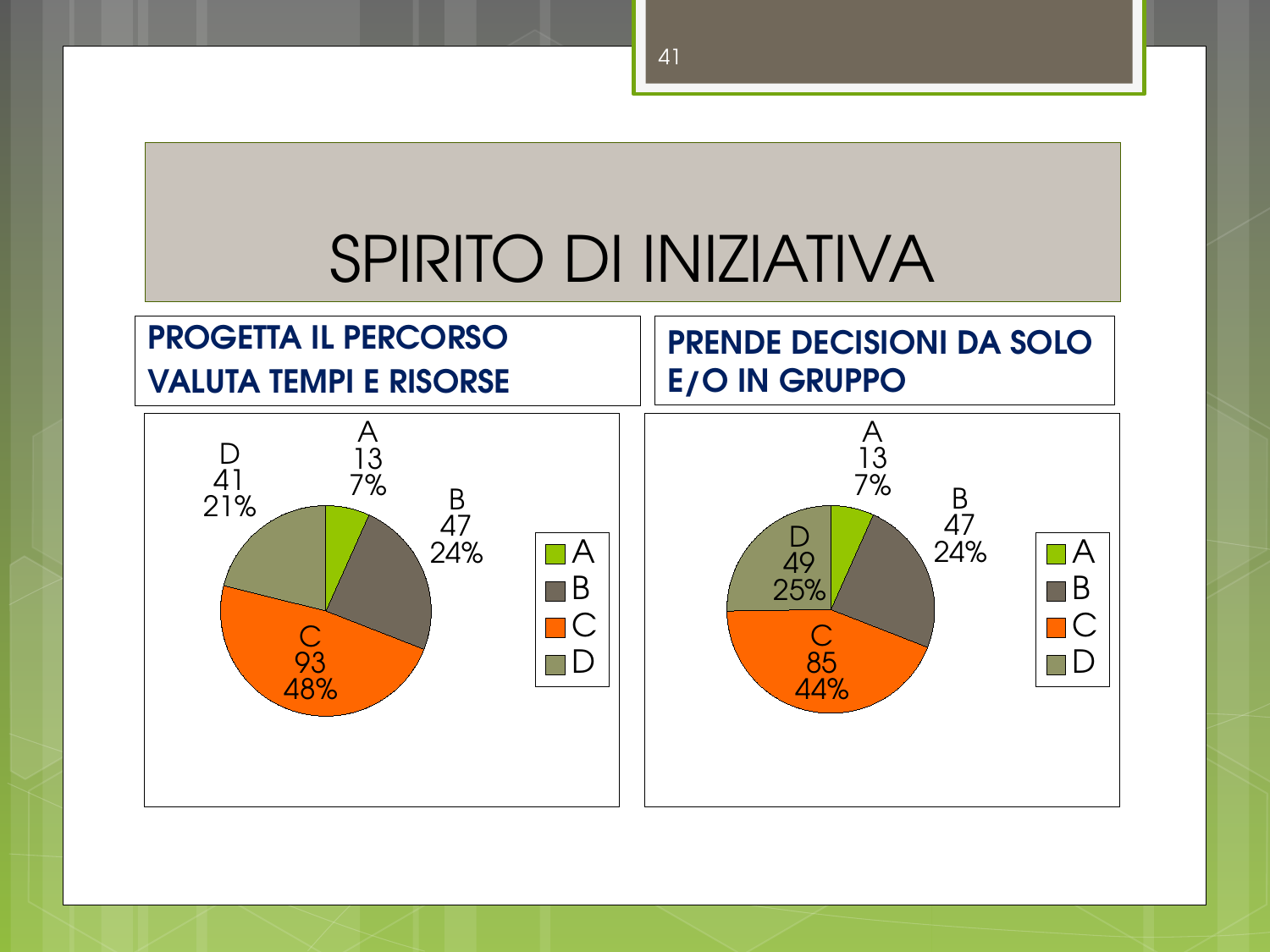

41
# SPIRITO DI INIZIATIVA
PROGETTA IL PERCORSO
VALUTA TEMPI E RISORSE
PRENDE DECISIONI DA SOLO E/O IN GRUPPO

### Chart

| Category | Vendite |
|---|---|
| A | 13.0 |
| B | 47.0 |
| C | 93.0 |
| D | 41.0 |

### Chart

| Category | Vendite |
|---|---|
| A | 13.0 |
| B | 47.0 |
| C | 85.0 |
| D | 49.0 |